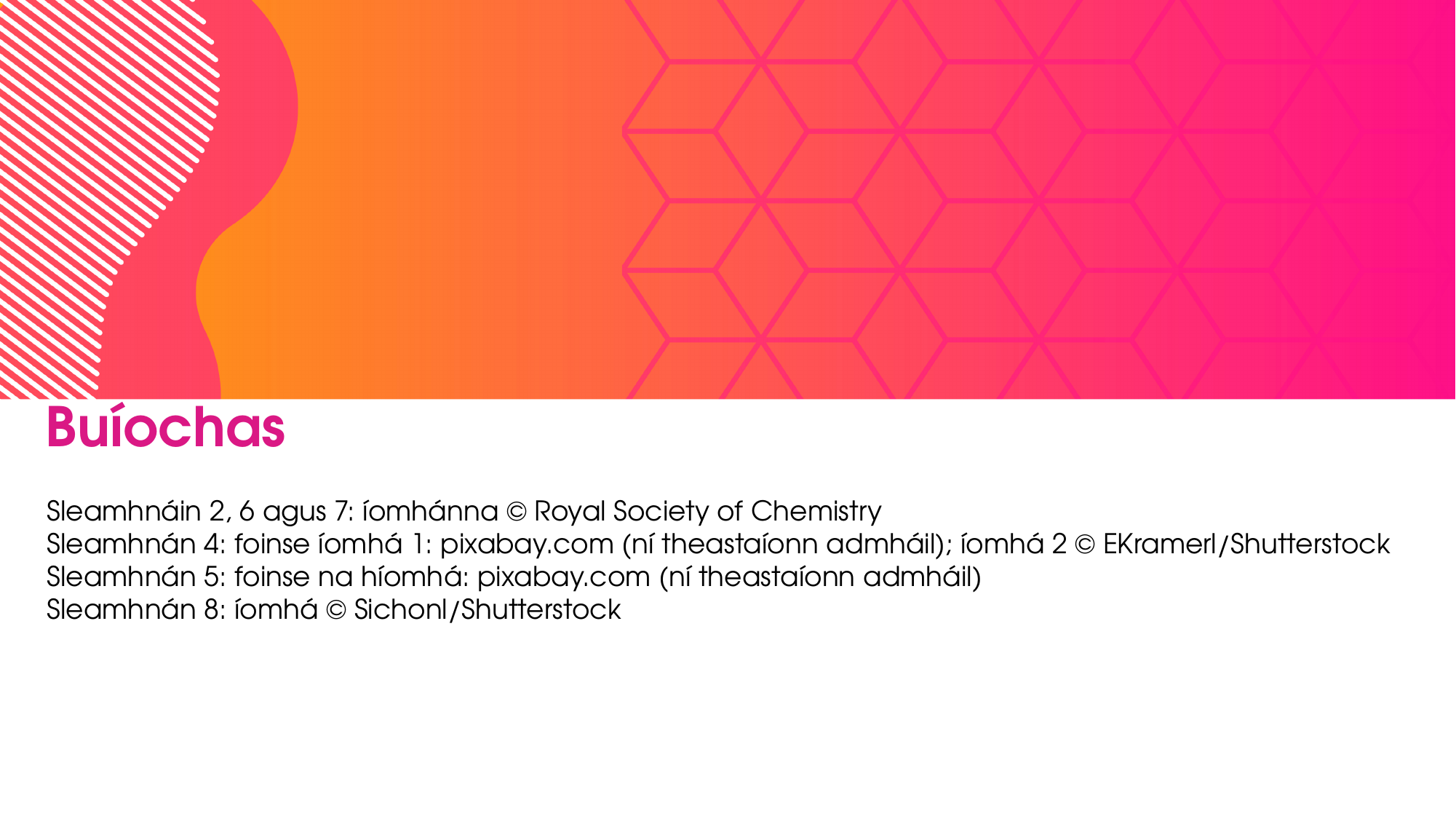

Buíochas

Sleamhnáin 2, 6 agus 7: íomhánna © Royal Society of Chemistry
Sleamhnán 4: foinse íomhá 1: pixabay.com (ní theastaíonn admháil); íomhá 2 © EKramerl/Shutterstock
Sleamhnán 5: foinse na híomhá: pixabay.com (ní theastaíonn admháil)
Sleamhnán 8: íomhá © Sichonl/Shutterstock